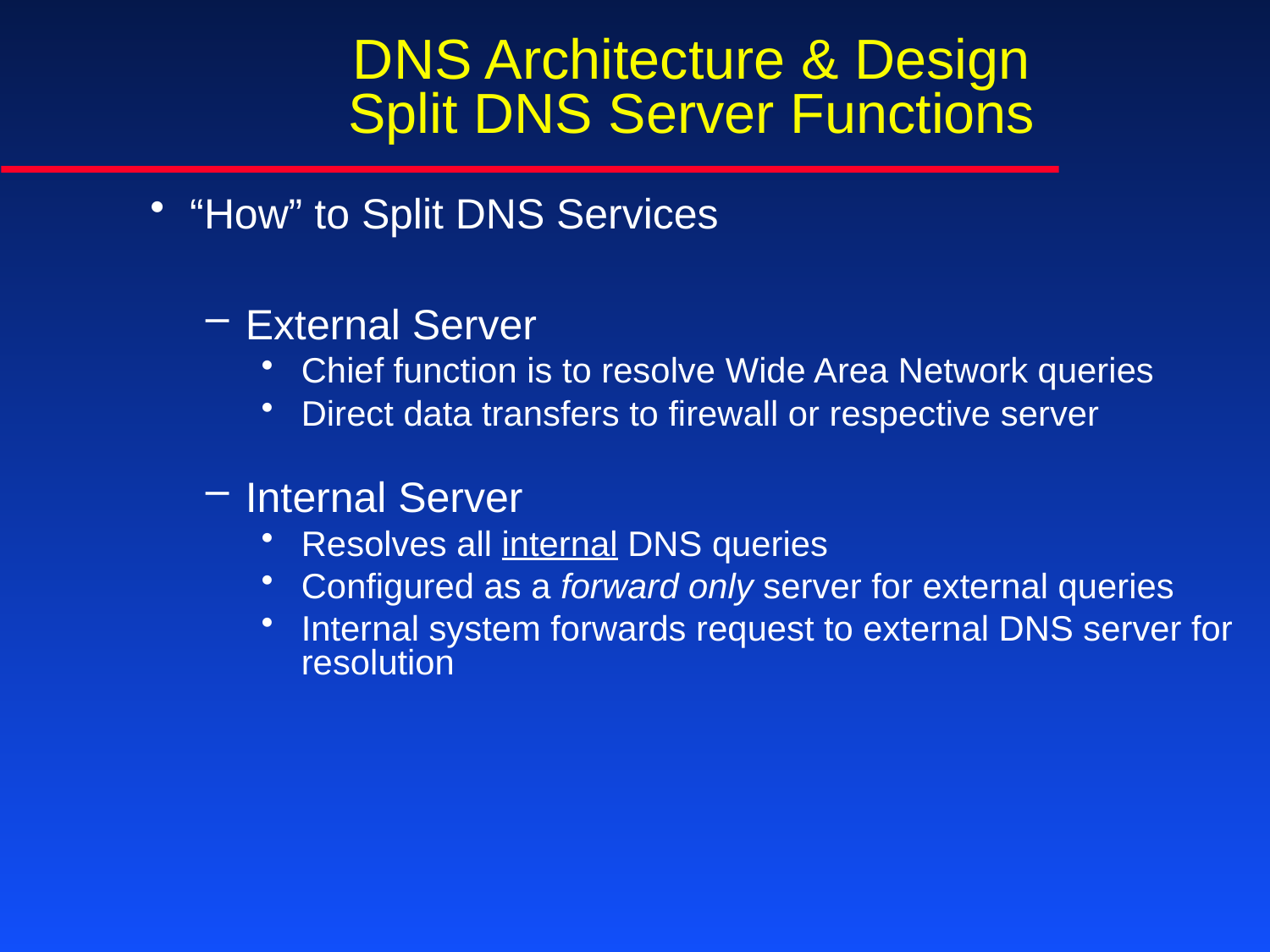

# DNS Architecture & Design Split DNS Server Functions
“How” to Split DNS Services

External Server
Chief function is to resolve Wide Area Network queries
Direct data transfers to firewall or respective server

Internal Server
Resolves all internal DNS queries
Configured as a forward only server for external queries
Internal system forwards request to external DNS server for resolution